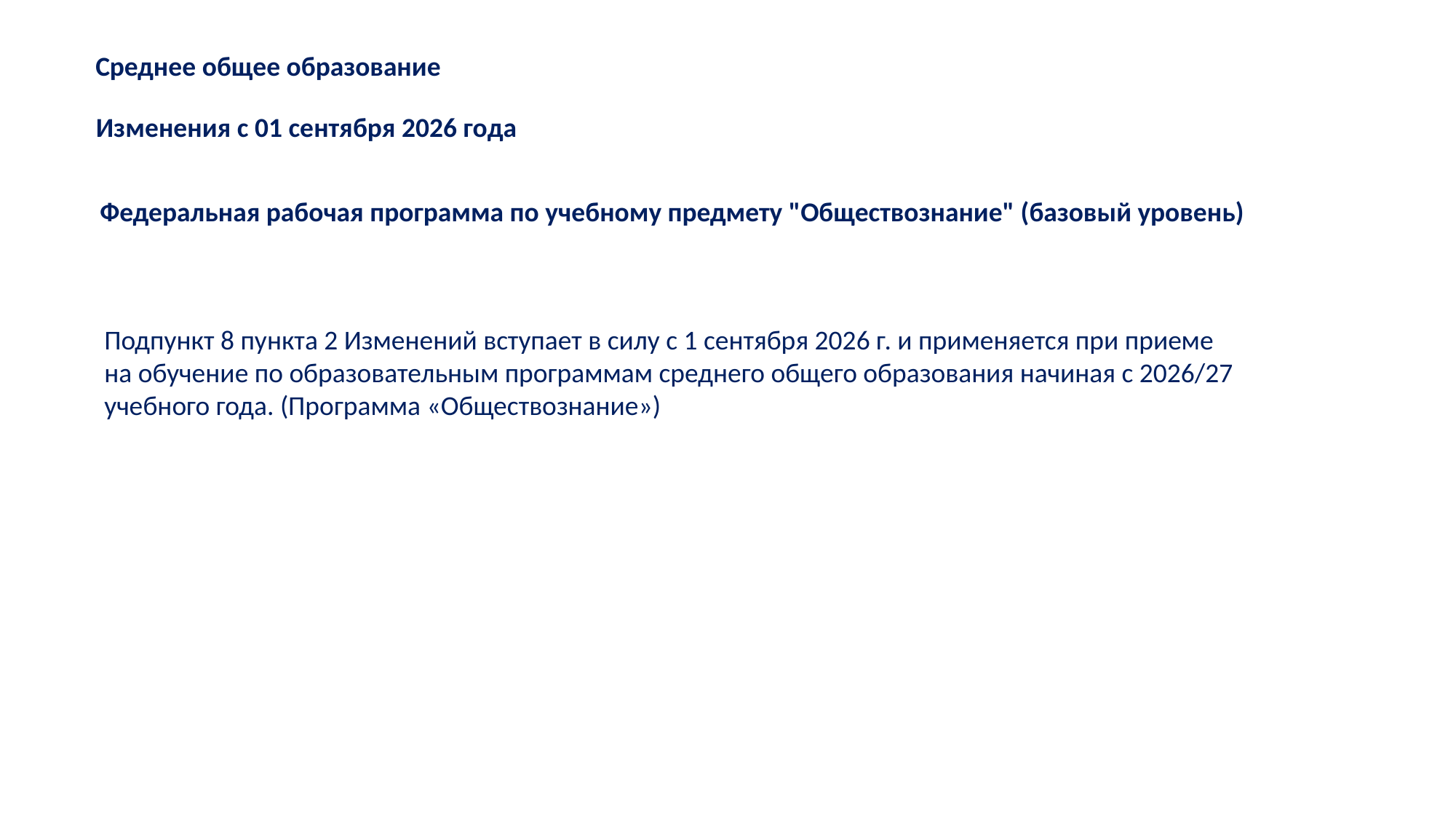

Среднее общее образование
Изменения с 01 сентября 2026 года
Федеральная рабочая программа по учебному предмету "Обществознание" (базовый уровень)
Подпункт 8 пункта 2 Изменений вступает в силу с 1 сентября 2026 г. и применяется при приеме
на обучение по образовательным программам среднего общего образования начиная с 2026/27
учебного года. (Программа «Обществознание»)